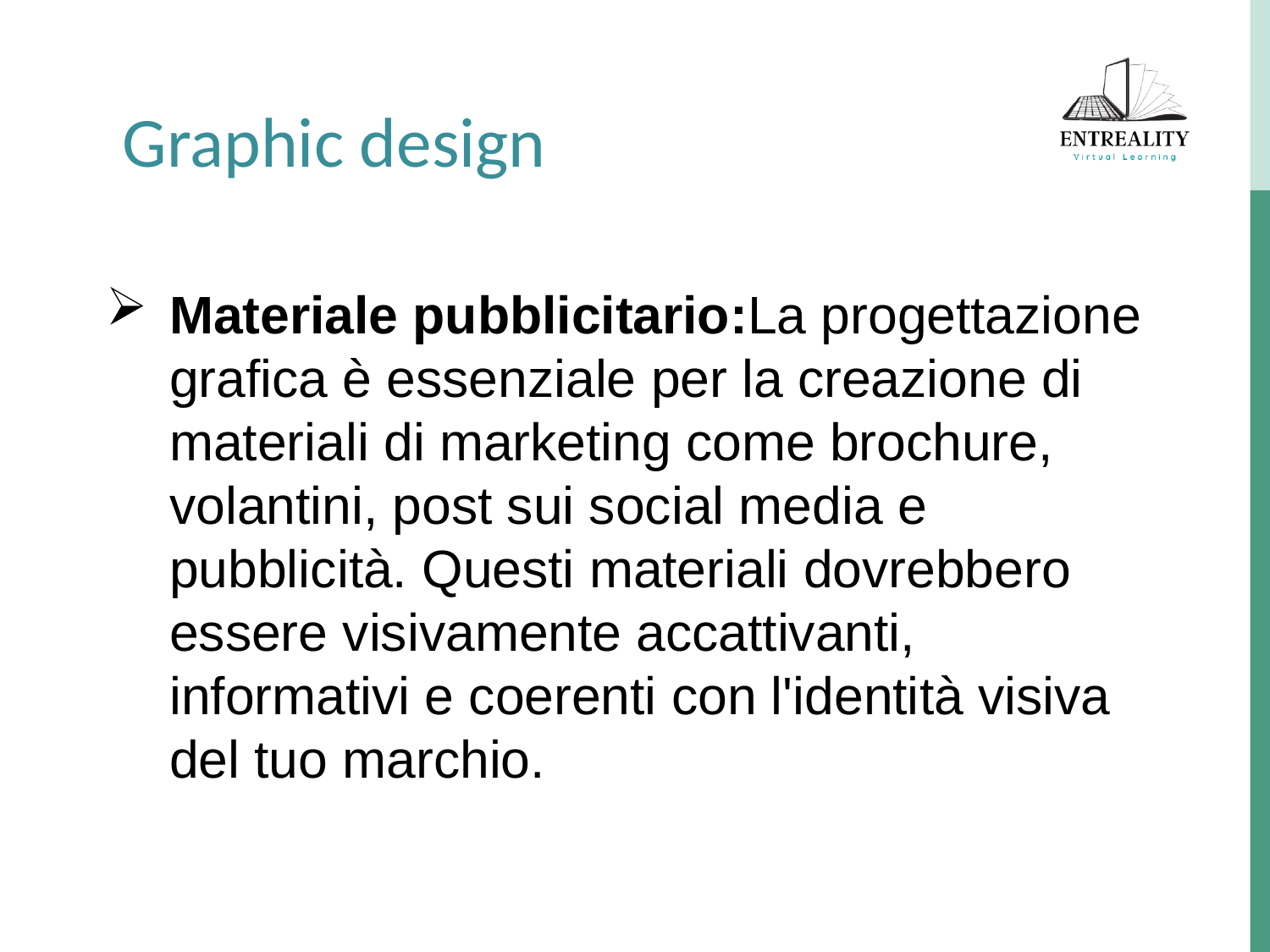

Graphic design
Materiale pubblicitario:La progettazione grafica è essenziale per la creazione di materiali di marketing come brochure, volantini, post sui social media e pubblicità. Questi materiali dovrebbero essere visivamente accattivanti, informativi e coerenti con l'identità visiva del tuo marchio.